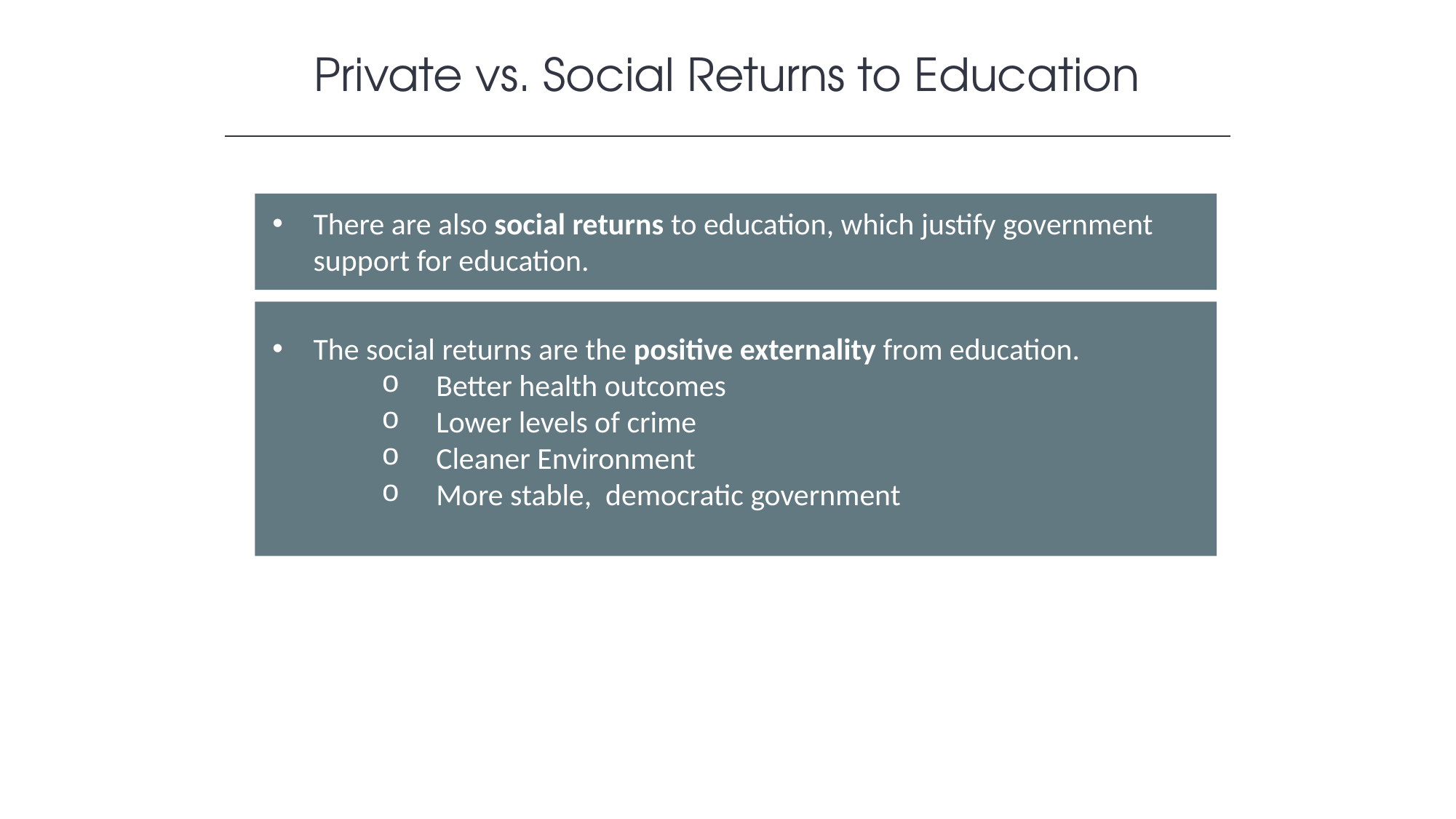

Private vs. Social Returns to Education

There are also social returns to education, which justify government support for education.

The social returns are the positive externality from education.
Better health outcomes
Lower levels of crime
Cleaner Environment
More stable,  democratic government